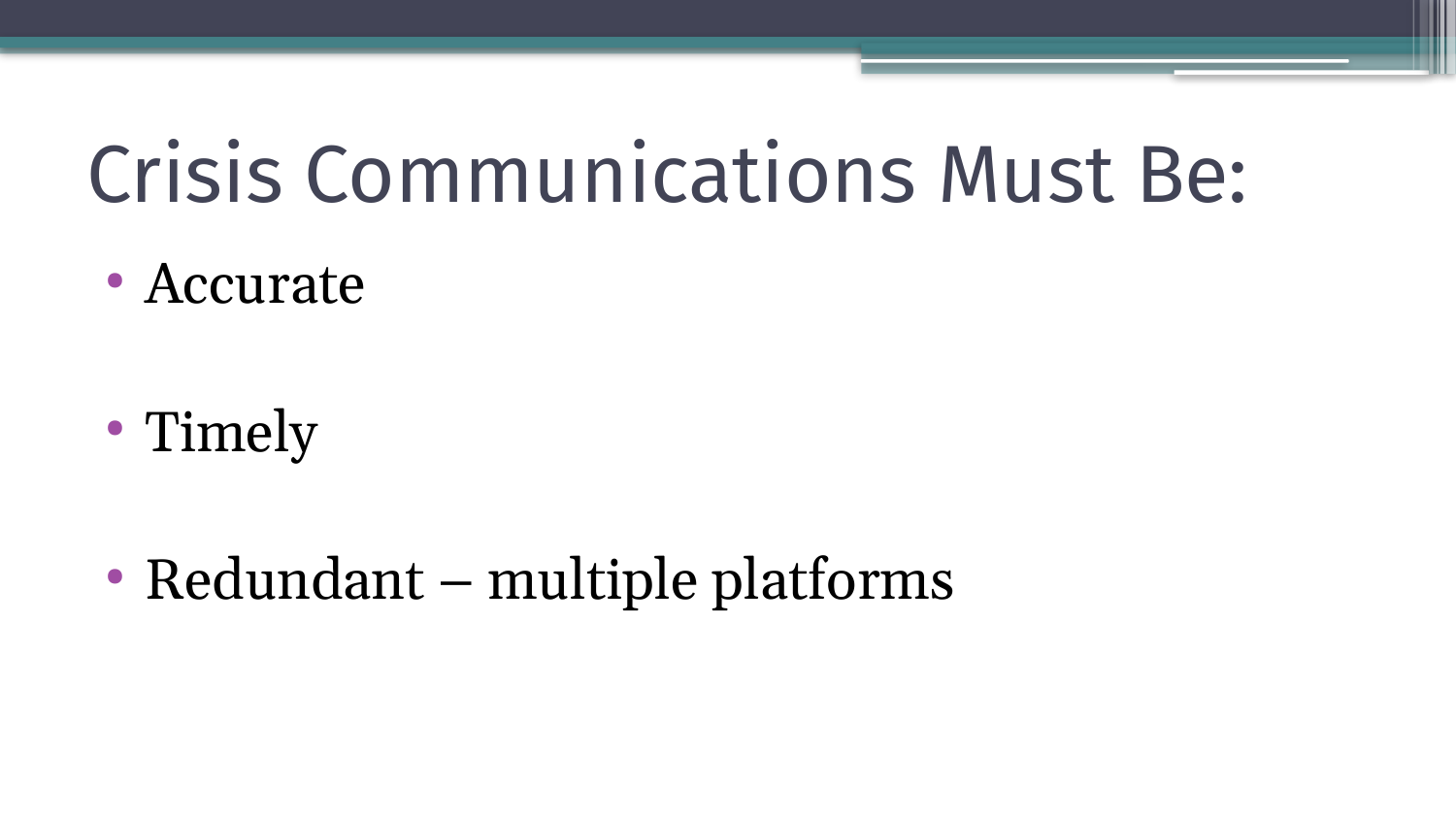

# Crisis Communications Must Be:
Accurate

Timely

Redundant – multiple platforms